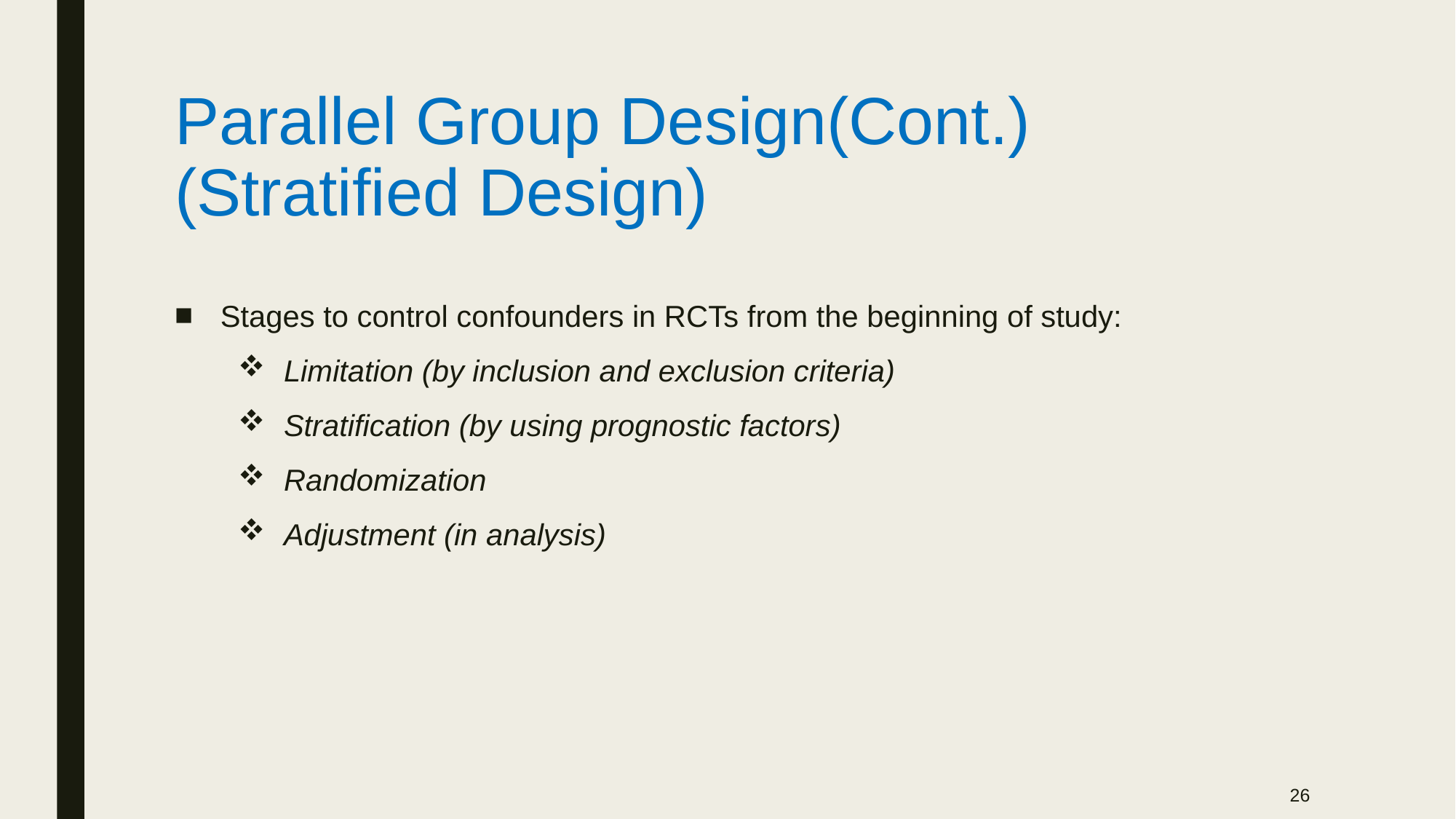

# Parallel Group Design(Cont.) (Stratified Design)
Stages to control confounders in RCTs from the beginning of study:
Limitation (by inclusion and exclusion criteria)
Stratification (by using prognostic factors)
Randomization
Adjustment (in analysis)
26